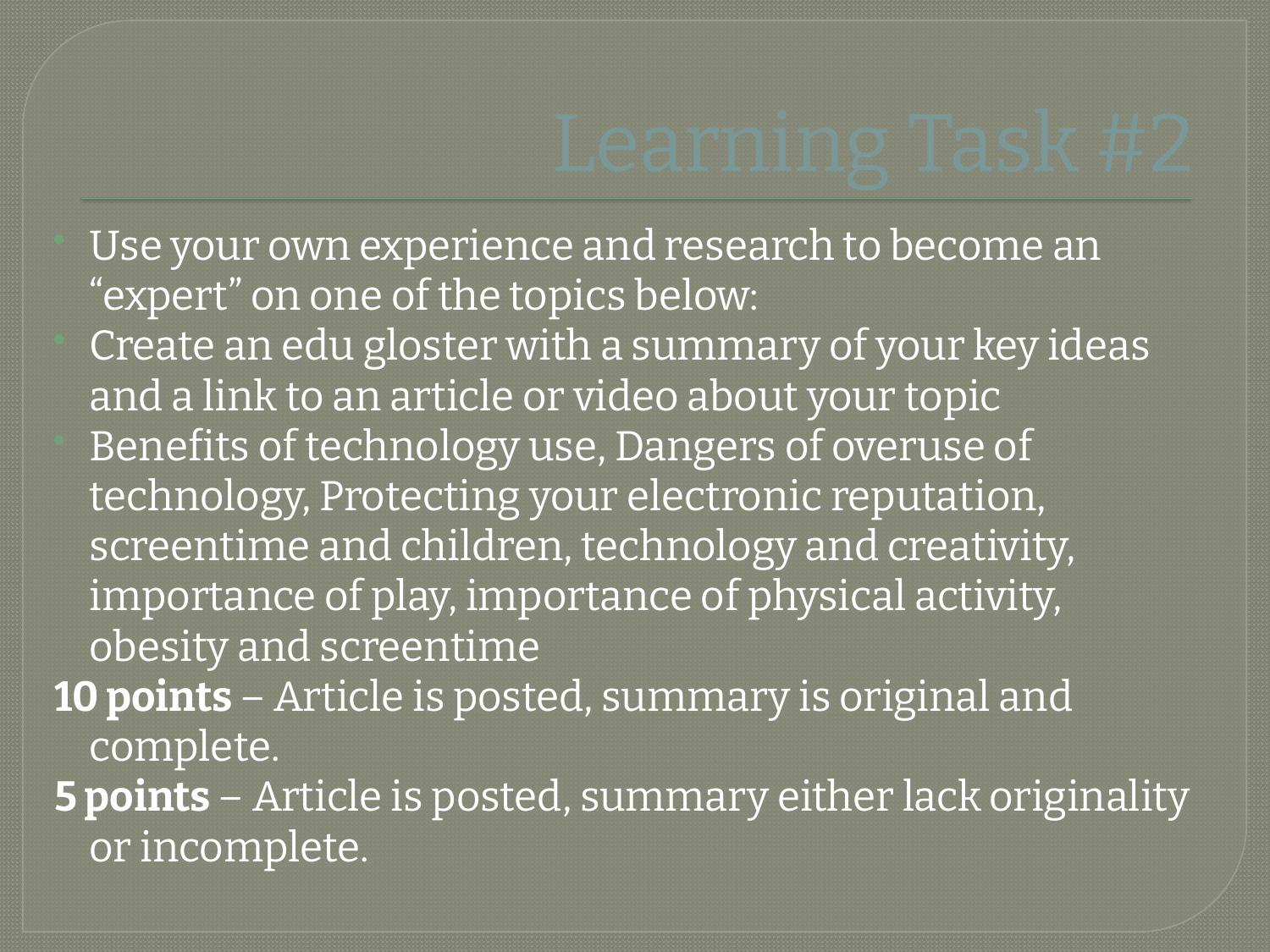

# Learning Task #2
Use your own experience and research to become an “expert” on one of the topics below:
Create an edu gloster with a summary of your key ideas and a link to an article or video about your topic
Benefits of technology use, Dangers of overuse of technology, Protecting your electronic reputation, screentime and children, technology and creativity, importance of play, importance of physical activity, obesity and screentime
10 points – Article is posted, summary is original and complete.
5 points – Article is posted, summary either lack originality or incomplete.